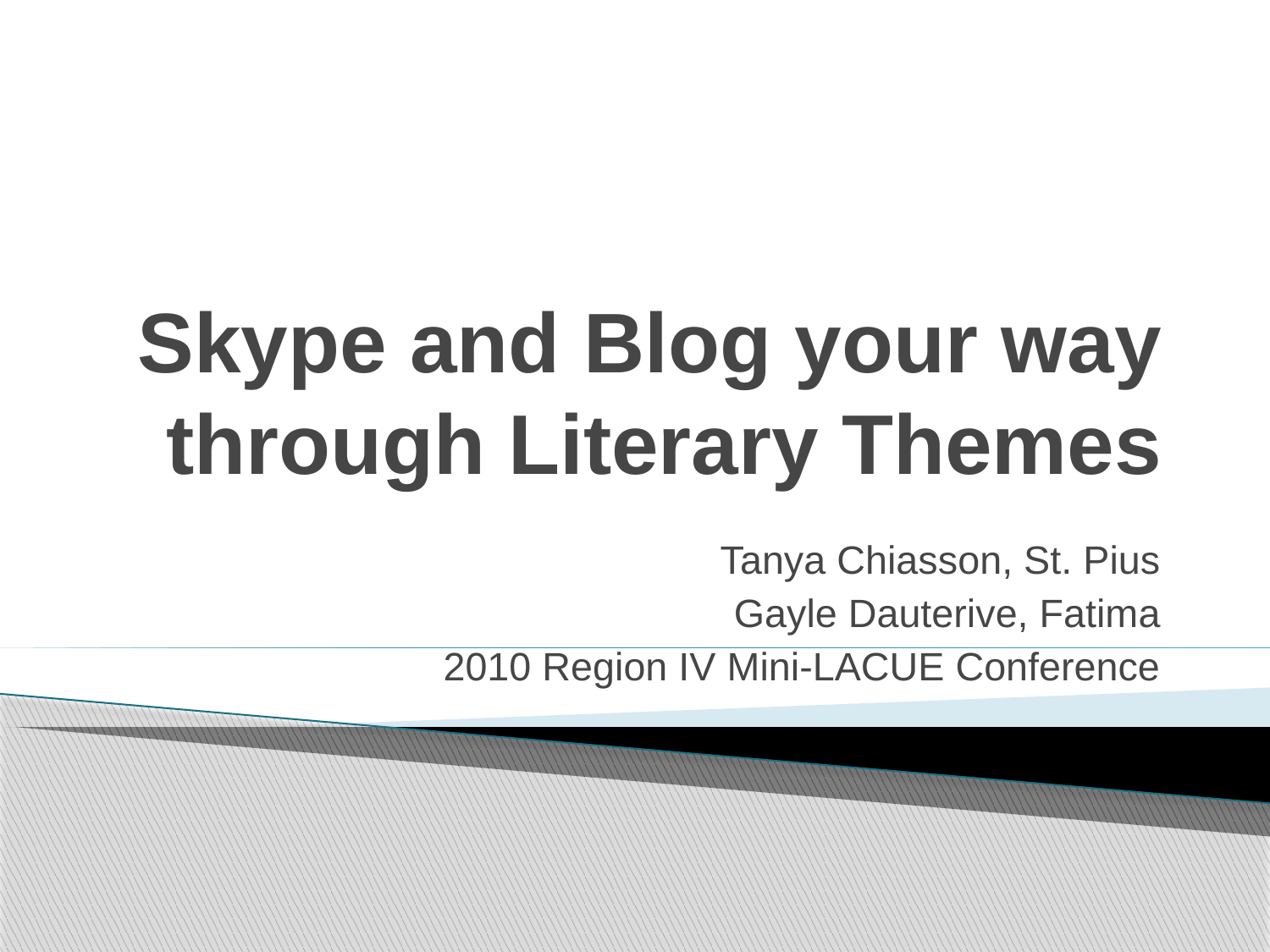

# Skype and Blog your way through Literary Themes
Tanya Chiasson, St. Pius
Gayle Dauterive, Fatima
2010 Region IV Mini-LACUE Conference